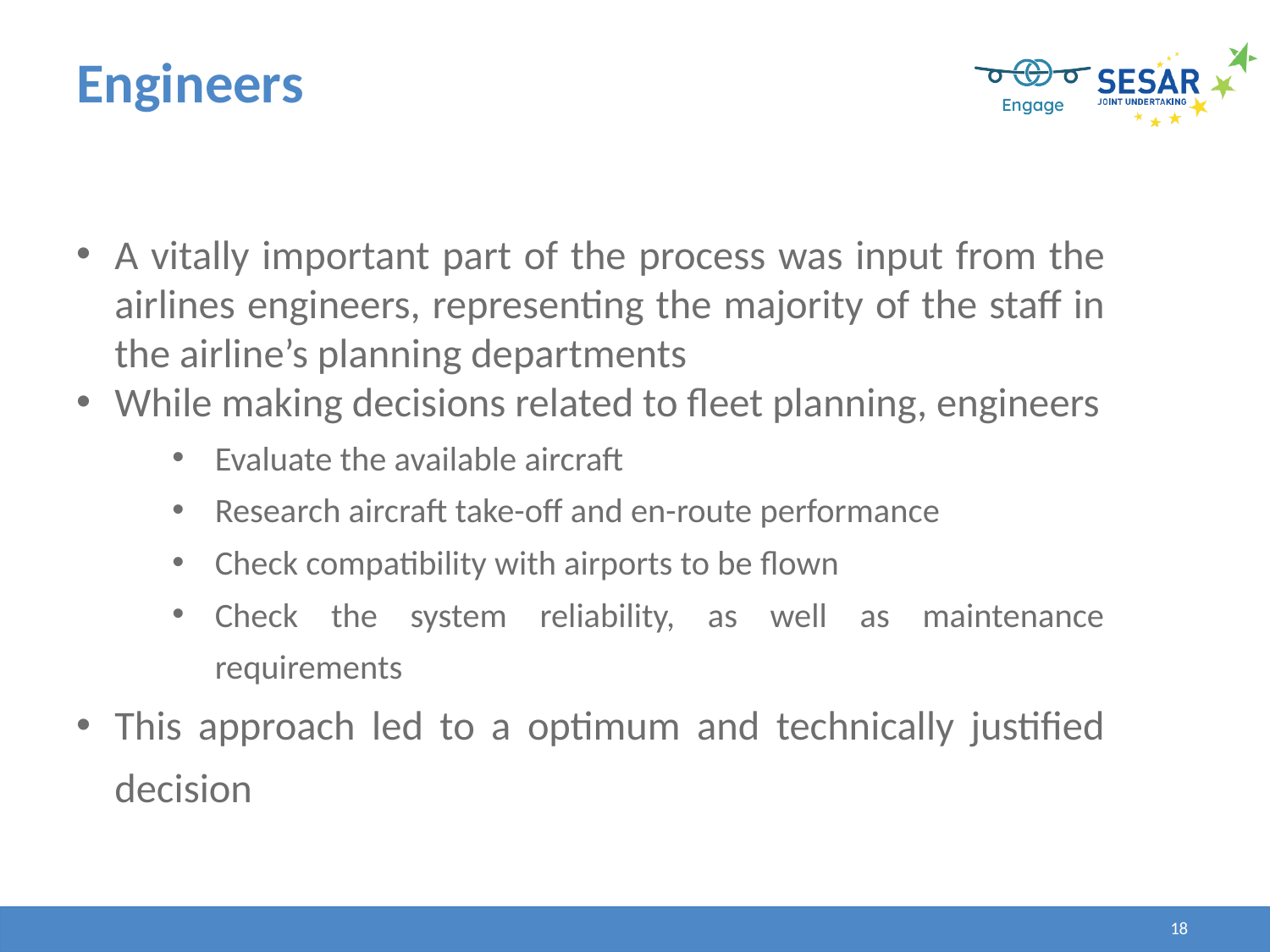

# Engineers
A vitally important part of the process was input from the airlines engineers, representing the majority of the staff in the airline’s planning departments
While making decisions related to fleet planning, engineers
Evaluate the available aircraft
Research aircraft take-off and en-route performance
Check compatibility with airports to be flown
Check the system reliability, as well as maintenance requirements
This approach led to a optimum and technically justified decision
18